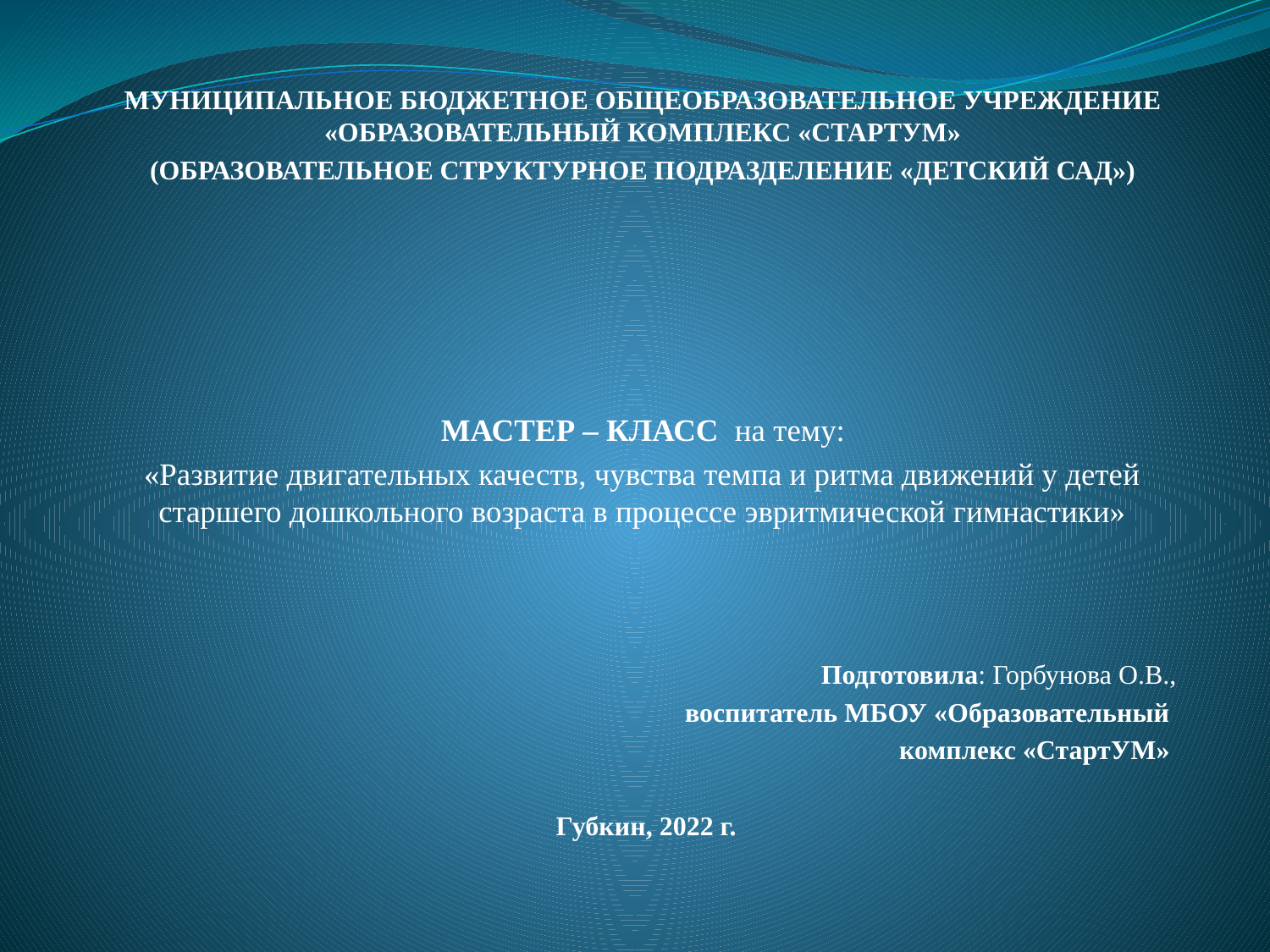

#
МУНИЦИПАЛЬНОЕ БЮДЖЕТНОЕ ОБЩЕОБРАЗОВАТЕЛЬНОЕ УЧРЕЖДЕНИЕ «ОБРАЗОВАТЕЛЬНЫЙ КОМПЛЕКС «СТАРТУМ»
(ОБРАЗОВАТЕЛЬНОЕ СТРУКТУРНОЕ ПОДРАЗДЕЛЕНИЕ «ДЕТСКИЙ САД»)

МАСТЕР – КЛАСС  на тему:
«Развитие двигательных качеств, чувства темпа и ритма движений у детей старшего дошкольного возраста в процессе эвритмической гимнастики»

                                                                                                                                                                                    Подготовила: Горбунова О.В.,
воспитатель МБОУ «Образовательный
комплекс «СтартУМ»

 Губкин, 2022 г.